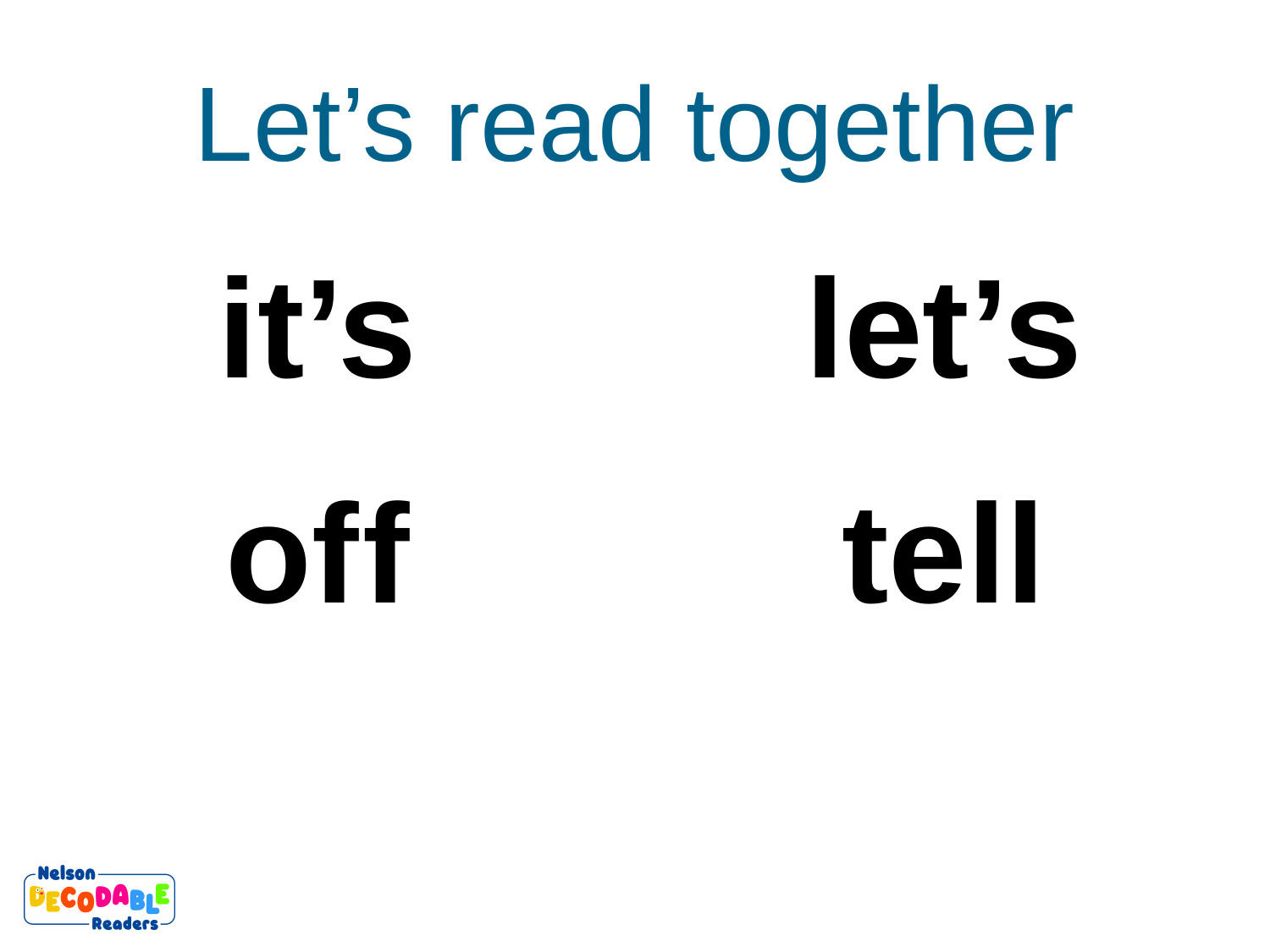

Let’s read together
it’s
let’s
of f
tell